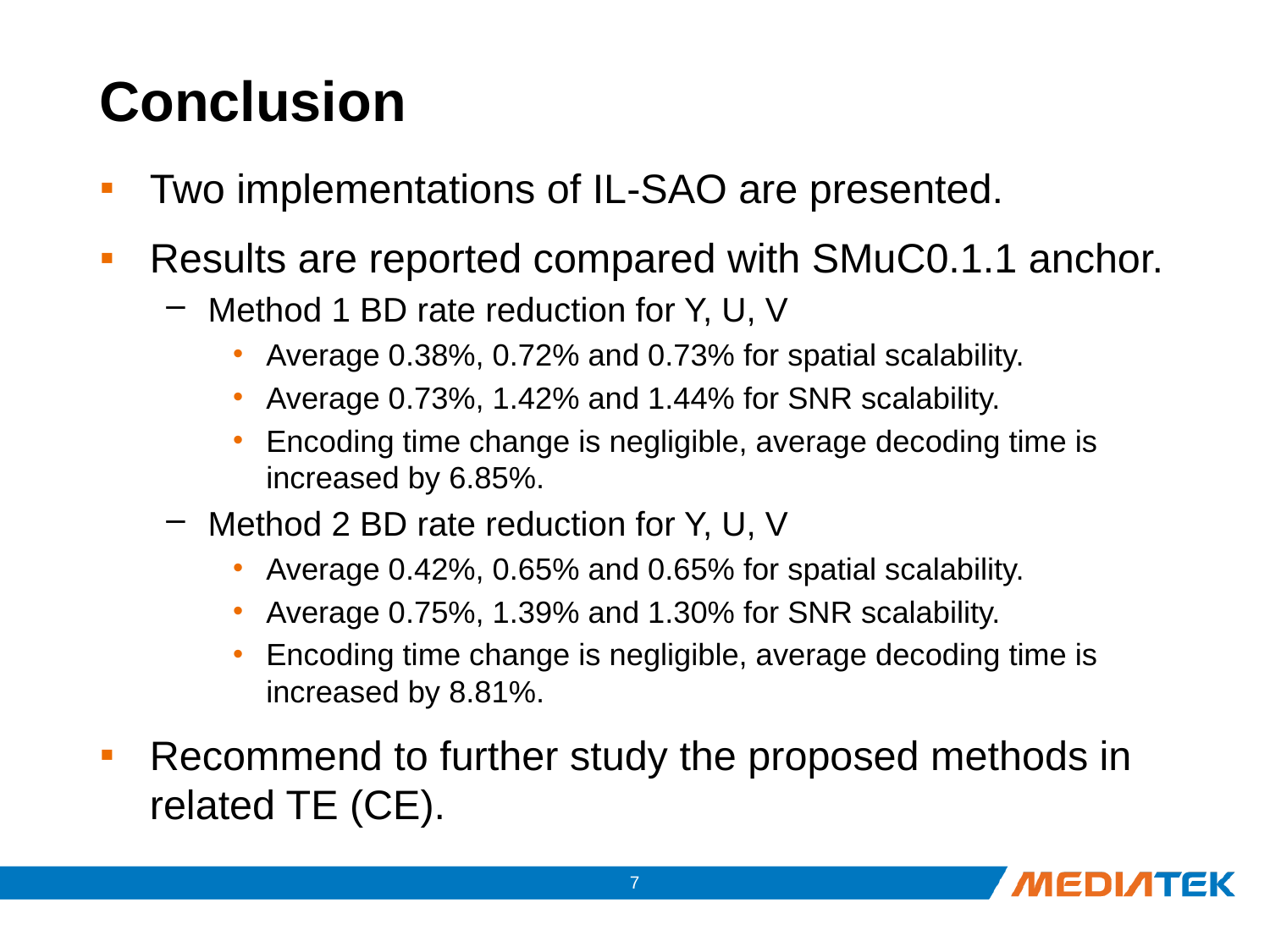

# Conclusion
Two implementations of IL-SAO are presented.
Results are reported compared with SMuC0.1.1 anchor.
Method 1 BD rate reduction for Y, U, V
Average 0.38%, 0.72% and 0.73% for spatial scalability.
Average 0.73%, 1.42% and 1.44% for SNR scalability.
Encoding time change is negligible, average decoding time is increased by 6.85%.
Method 2 BD rate reduction for Y, U, V
Average 0.42%, 0.65% and 0.65% for spatial scalability.
Average 0.75%, 1.39% and 1.30% for SNR scalability.
Encoding time change is negligible, average decoding time is increased by 8.81%.
Recommend to further study the proposed methods in related TE (CE).
7